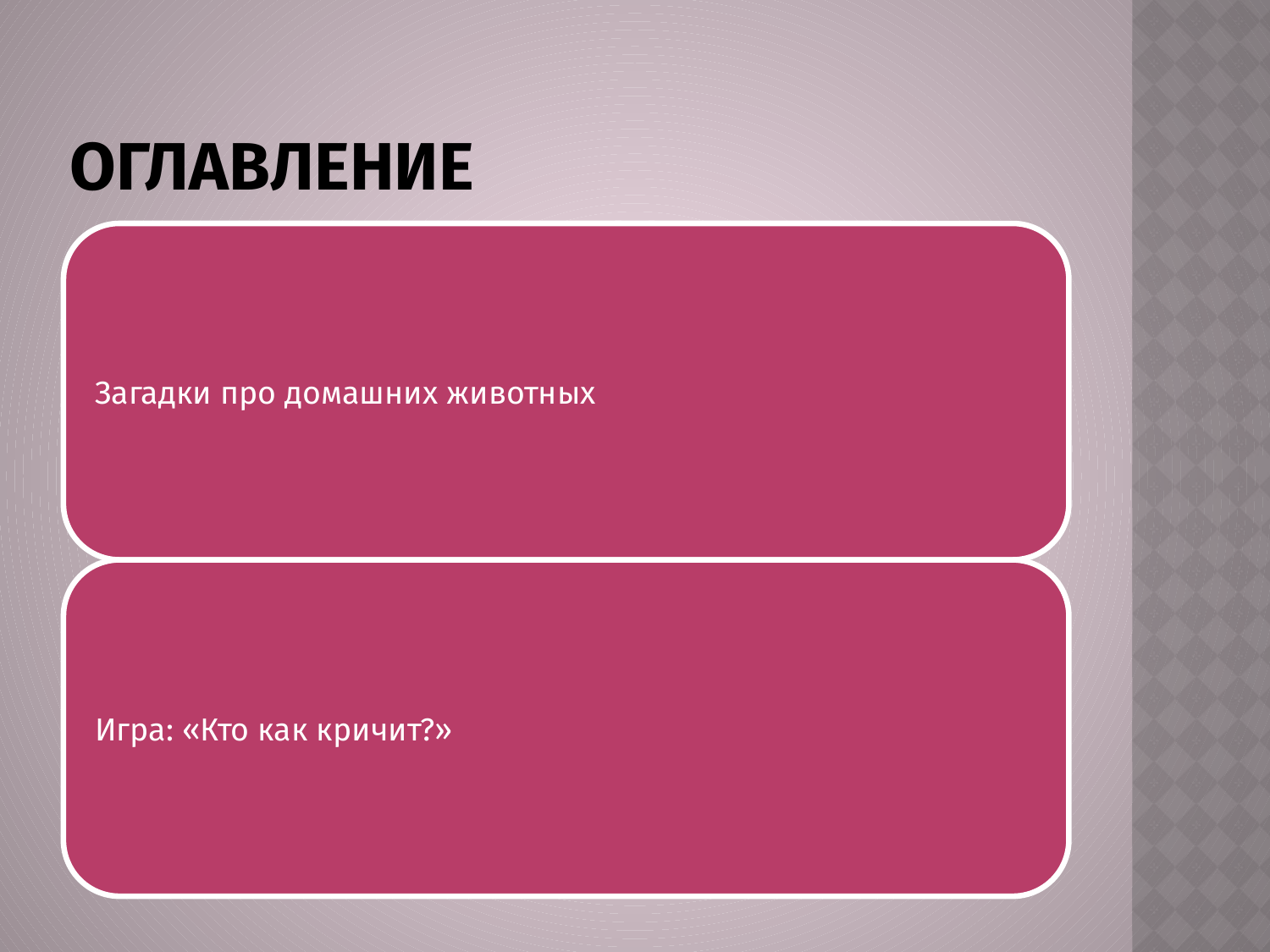

# Оглавление
Загадки про домашних животных
Игра: «Кто как кричит?»